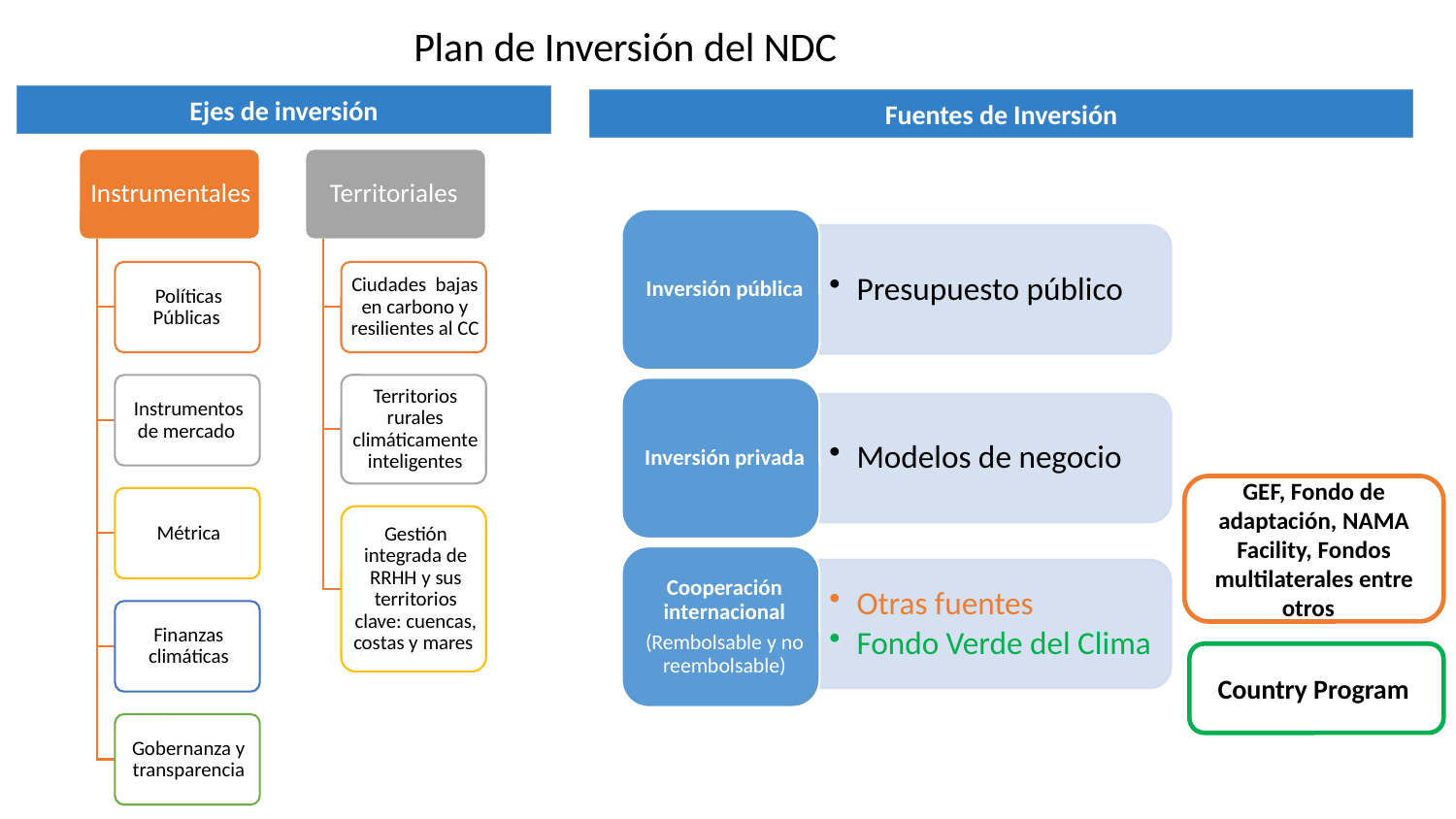

Plan de Inversión del NDC
Ejes de inversión
Fuentes de Inversión
Instrumentales
Políticas Públicas
Instrumentos de mercado
Métrica
Finanzas climáticas
Gobernanza y transparencia
Territoriales
Ciudades  bajas en carbono y resilientes al CC
Territorios rurales climáticamente inteligentes
Gestión integrada de RRHH y sus territorios clave: cuencas, costas y mares
Presupuesto público
Inversión pública
Modelos de negocio
Inversión privada
Otras fuentes
Fondo Verde del Clima
Cooperación internacional
(Rembolsable y no reembolsable)
GEF, Fondo de adaptación, NAMA Facility, Fondos multilaterales entre otros
Country Program